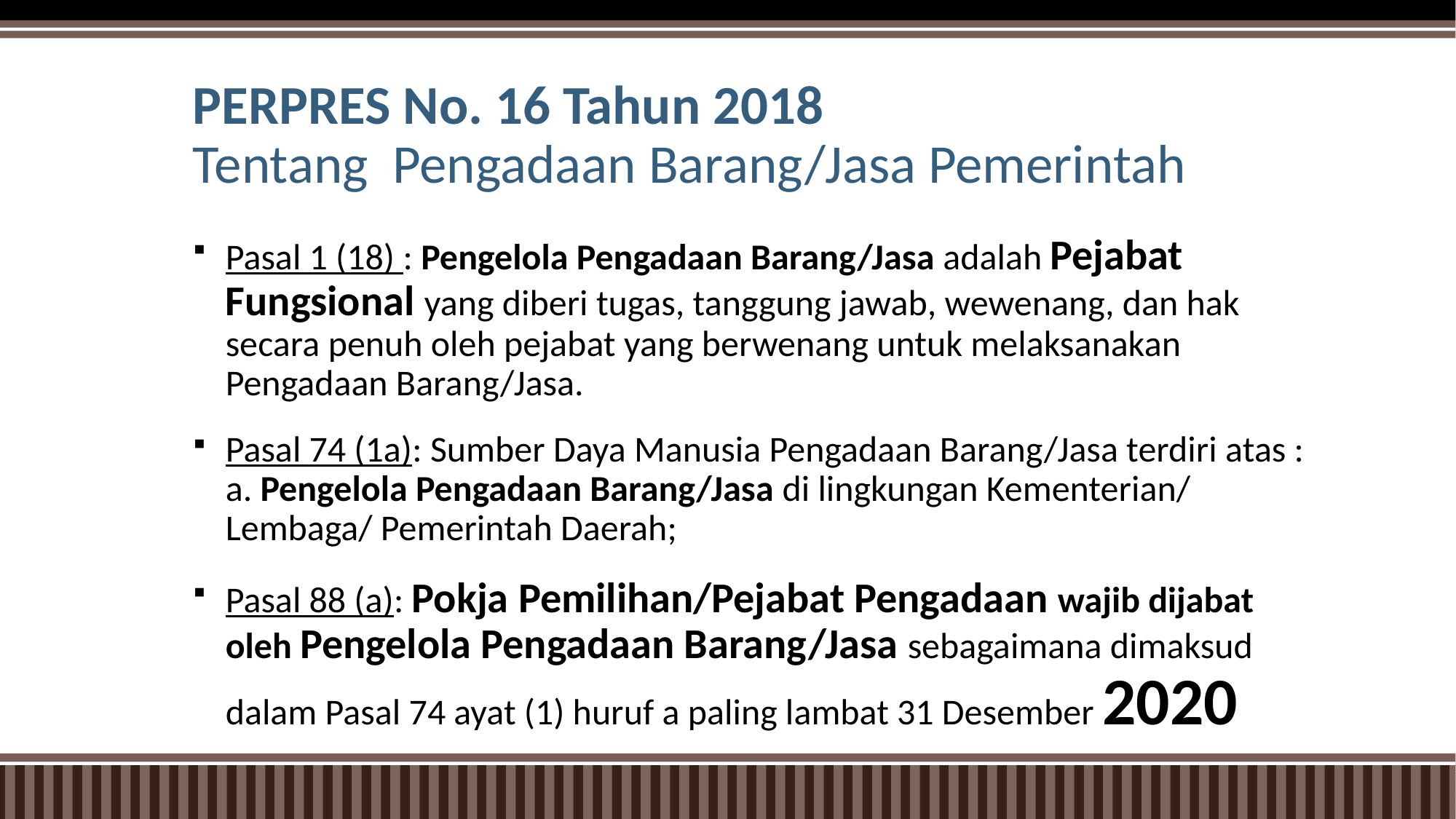

# PERPRES No. 16 Tahun 2018 Tentang  Pengadaan Barang/Jasa Pemerintah
Pasal 1 (18) : Pengelola Pengadaan Barang/Jasa adalah Pejabat Fungsional yang diberi tugas, tanggung jawab, wewenang, dan hak secara penuh oleh pejabat yang berwenang untuk melaksanakan Pengadaan Barang/Jasa.
Pasal 74 (1a): Sumber Daya Manusia Pengadaan Barang/Jasa terdiri atas : a. Pengelola Pengadaan Barang/Jasa di lingkungan Kementerian/ Lembaga/ Pemerintah Daerah;
Pasal 88 (a): Pokja Pemilihan/Pejabat Pengadaan wajib dijabat oleh Pengelola Pengadaan Barang/Jasa sebagaimana dimaksud dalam Pasal 74 ayat (1) huruf a paling lambat 31 Desember 2020